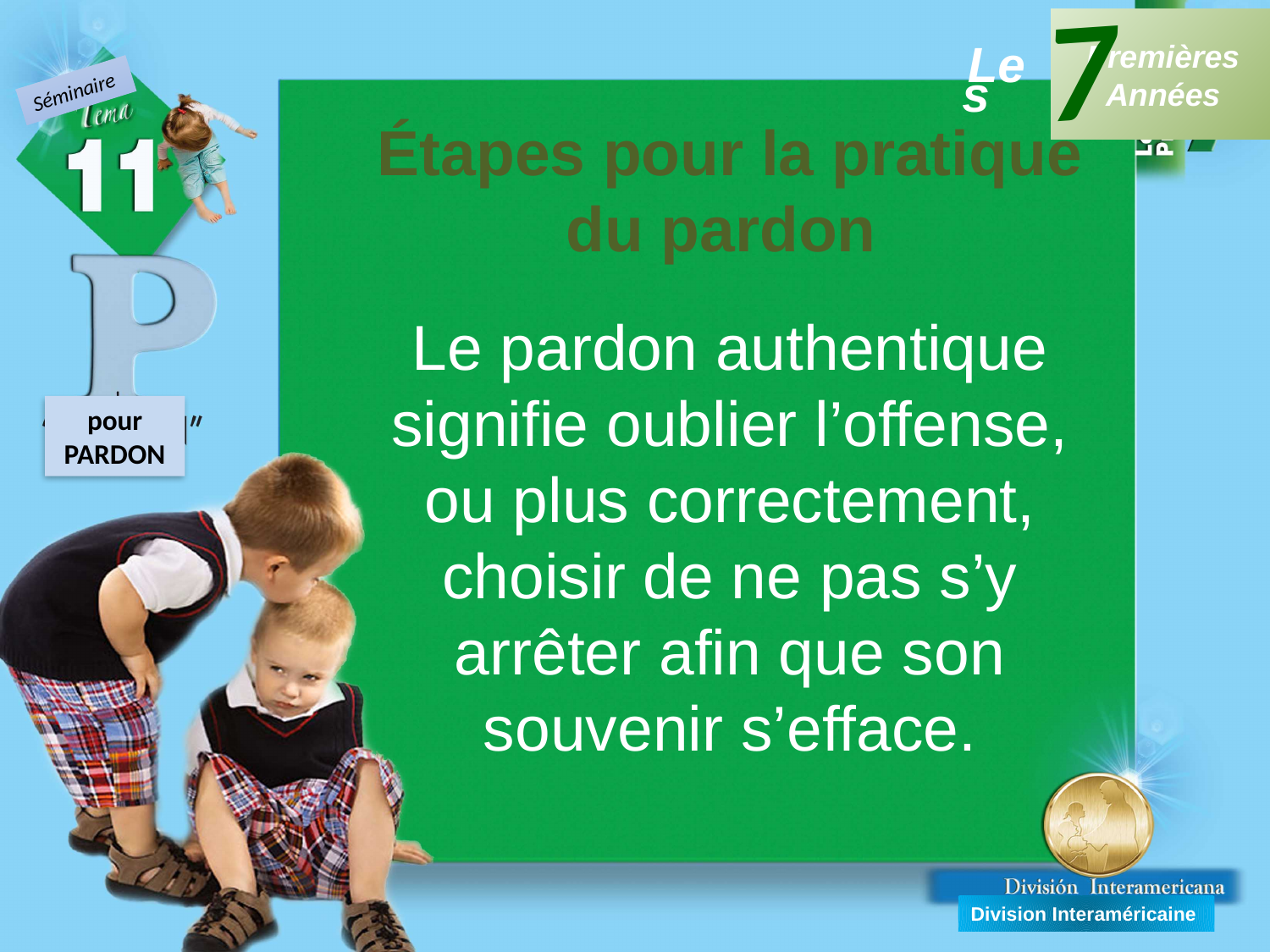

7
Premières
Années
Les
Séminaire
Étapes pour la pratique du pardon

Le pardon authentique signifie oublier l’offense, ou plus correctement, choisir de ne pas s’y arrêter afin que son souvenir s’efface.
pour PARDON
Division Interaméricaine